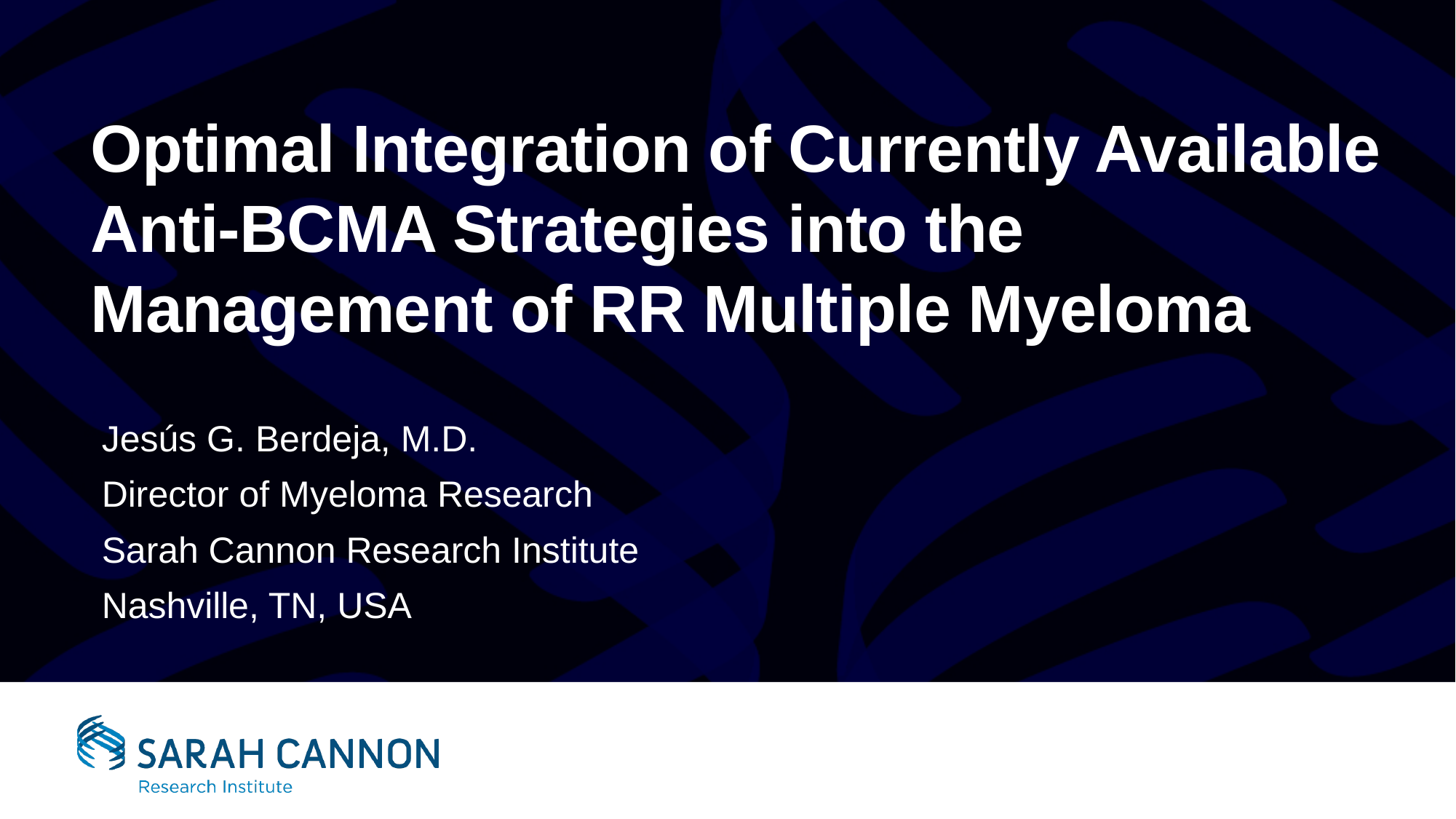

# Optimal Integration of Currently Available Anti-BCMA Strategies into the Management of RR Multiple Myeloma
Jesús G. Berdeja, M.D.
Director of Myeloma Research
Sarah Cannon Research Institute
Nashville, TN, USA